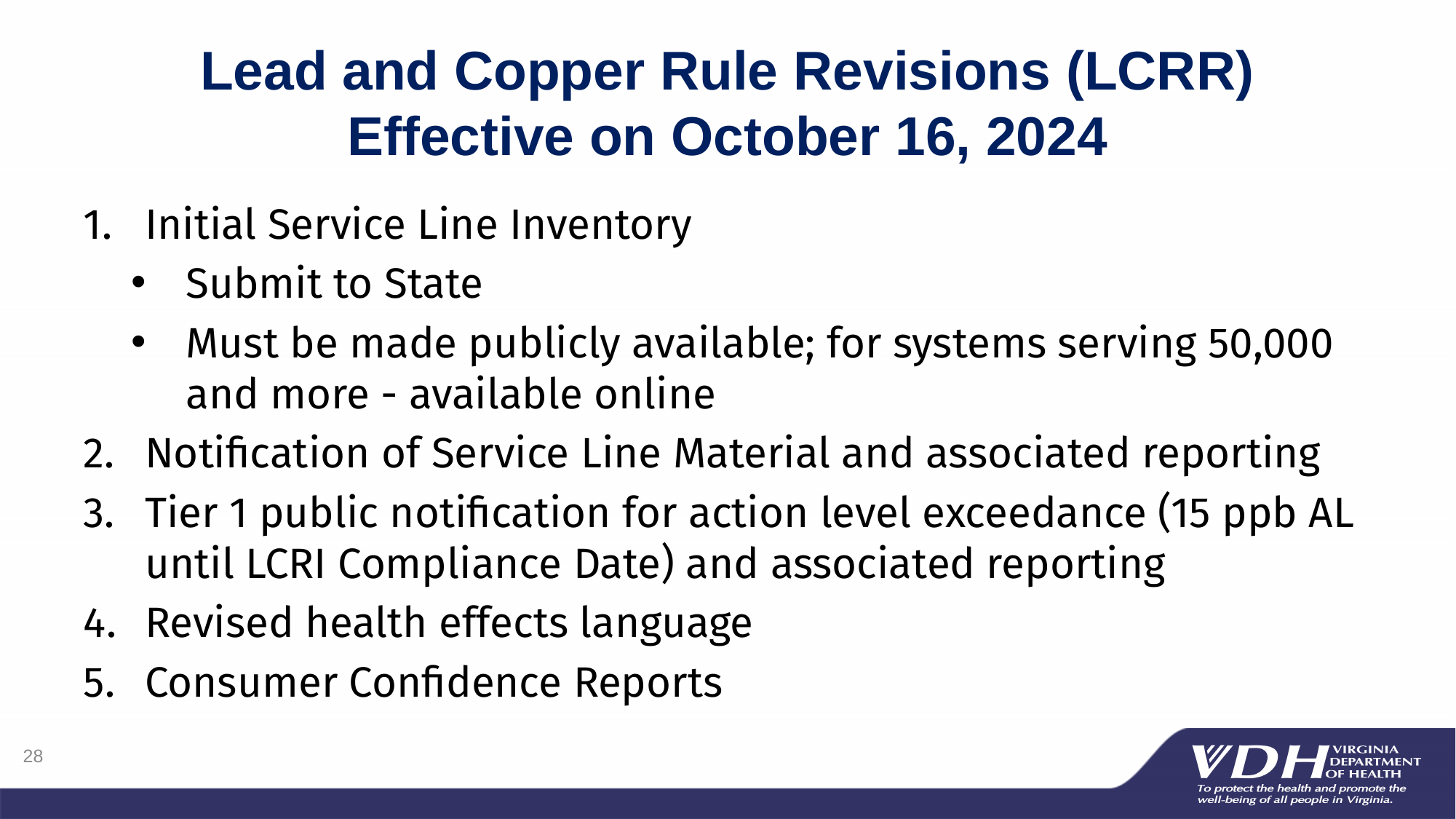

# Lead and Copper Rule Revisions (LCRR) Effective on October 16, 2024
Initial Service Line Inventory
Submit to State
Must be made publicly available; for systems serving 50,000 and more - available online
Notification of Service Line Material and associated reporting
Tier 1 public notification for action level exceedance (15 ppb AL until LCRI Compliance Date) and associated reporting
Revised health effects language
Consumer Confidence Reports
28